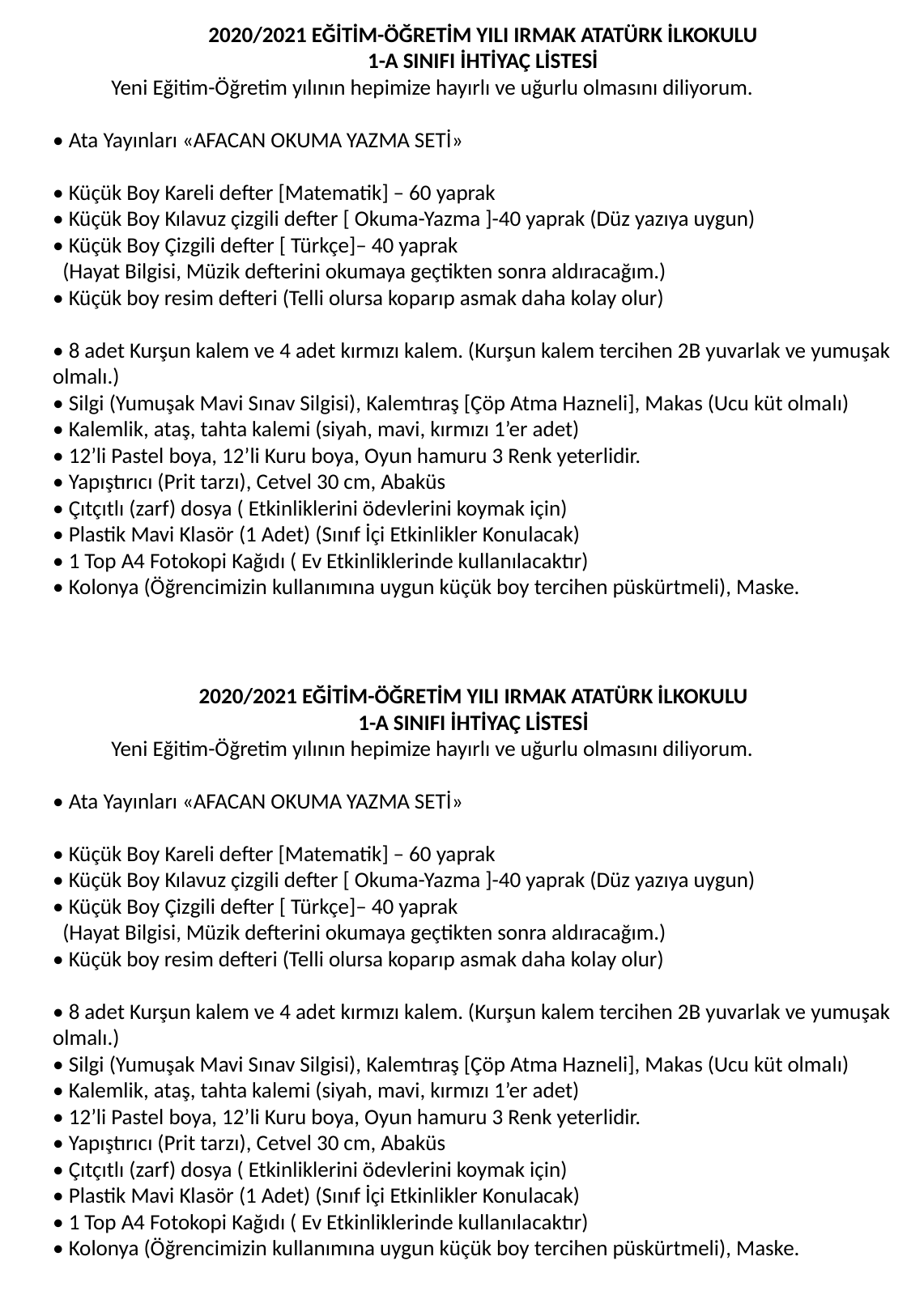

2020/2021 EĞİTİM-ÖĞRETİM YILI IRMAK ATATÜRK İLKOKULU
1-A SINIFI İHTİYAÇ LİSTESİ
            Yeni Eğitim-Öğretim yılının hepimize hayırlı ve uğurlu olmasını diliyorum.

• Ata Yayınları «AFACAN OKUMA YAZMA SETİ»

• Küçük Boy Kareli defter [Matematik] – 60 yaprak
• Küçük Boy Kılavuz çizgili defter [ Okuma-Yazma ]-40 yaprak (Düz yazıya uygun)
• Küçük Boy Çizgili defter [ Türkçe]– 40 yaprak
  (Hayat Bilgisi, Müzik defterini okumaya geçtikten sonra aldıracağım.)
• Küçük boy resim defteri (Telli olursa koparıp asmak daha kolay olur)

• 8 adet Kurşun kalem ve 4 adet kırmızı kalem. (Kurşun kalem tercihen 2B yuvarlak ve yumuşak olmalı.)
• Silgi (Yumuşak Mavi Sınav Silgisi), Kalemtıraş [Çöp Atma Hazneli], Makas (Ucu küt olmalı)
• Kalemlik, ataş, tahta kalemi (siyah, mavi, kırmızı 1’er adet)
• 12’li Pastel boya, 12’li Kuru boya, Oyun hamuru 3 Renk yeterlidir.
• Yapıştırıcı (Prit tarzı), Cetvel 30 cm, Abaküs
• Çıtçıtlı (zarf) dosya ( Etkinliklerini ödevlerini koymak için)
• Plastik Mavi Klasör (1 Adet) (Sınıf İçi Etkinlikler Konulacak)
• 1 Top A4 Fotokopi Kağıdı ( Ev Etkinliklerinde kullanılacaktır)
• Kolonya (Öğrencimizin kullanımına uygun küçük boy tercihen püskürtmeli), Maske.
2020/2021 EĞİTİM-ÖĞRETİM YILI IRMAK ATATÜRK İLKOKULU
1-A SINIFI İHTİYAÇ LİSTESİ
            Yeni Eğitim-Öğretim yılının hepimize hayırlı ve uğurlu olmasını diliyorum.

• Ata Yayınları «AFACAN OKUMA YAZMA SETİ»

• Küçük Boy Kareli defter [Matematik] – 60 yaprak
• Küçük Boy Kılavuz çizgili defter [ Okuma-Yazma ]-40 yaprak (Düz yazıya uygun)
• Küçük Boy Çizgili defter [ Türkçe]– 40 yaprak
  (Hayat Bilgisi, Müzik defterini okumaya geçtikten sonra aldıracağım.)
• Küçük boy resim defteri (Telli olursa koparıp asmak daha kolay olur)

• 8 adet Kurşun kalem ve 4 adet kırmızı kalem. (Kurşun kalem tercihen 2B yuvarlak ve yumuşak olmalı.)
• Silgi (Yumuşak Mavi Sınav Silgisi), Kalemtıraş [Çöp Atma Hazneli], Makas (Ucu küt olmalı)
• Kalemlik, ataş, tahta kalemi (siyah, mavi, kırmızı 1’er adet)
• 12’li Pastel boya, 12’li Kuru boya, Oyun hamuru 3 Renk yeterlidir.
• Yapıştırıcı (Prit tarzı), Cetvel 30 cm, Abaküs
• Çıtçıtlı (zarf) dosya ( Etkinliklerini ödevlerini koymak için)
• Plastik Mavi Klasör (1 Adet) (Sınıf İçi Etkinlikler Konulacak)
• 1 Top A4 Fotokopi Kağıdı ( Ev Etkinliklerinde kullanılacaktır)
• Kolonya (Öğrencimizin kullanımına uygun küçük boy tercihen püskürtmeli), Maske.